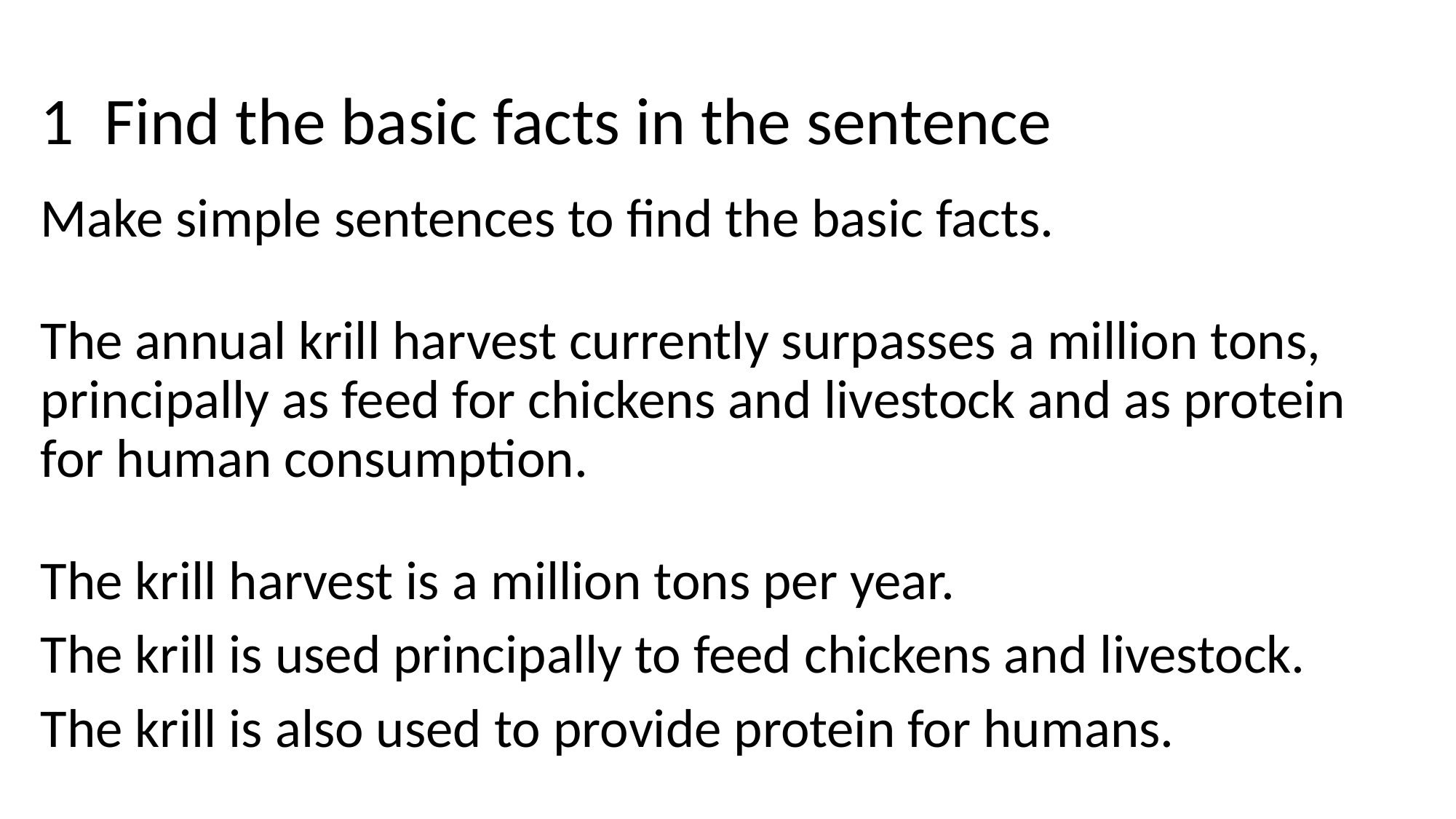

# 1  Find the basic facts in the sentence
Make simple sentences to find the basic facts.

The annual krill harvest currently surpasses a million tons, principally as feed for chickens and livestock and as protein for human consumption.

The krill harvest is a million tons per year.
The krill is used principally to feed chickens and livestock.
The krill is also used to provide protein for humans.